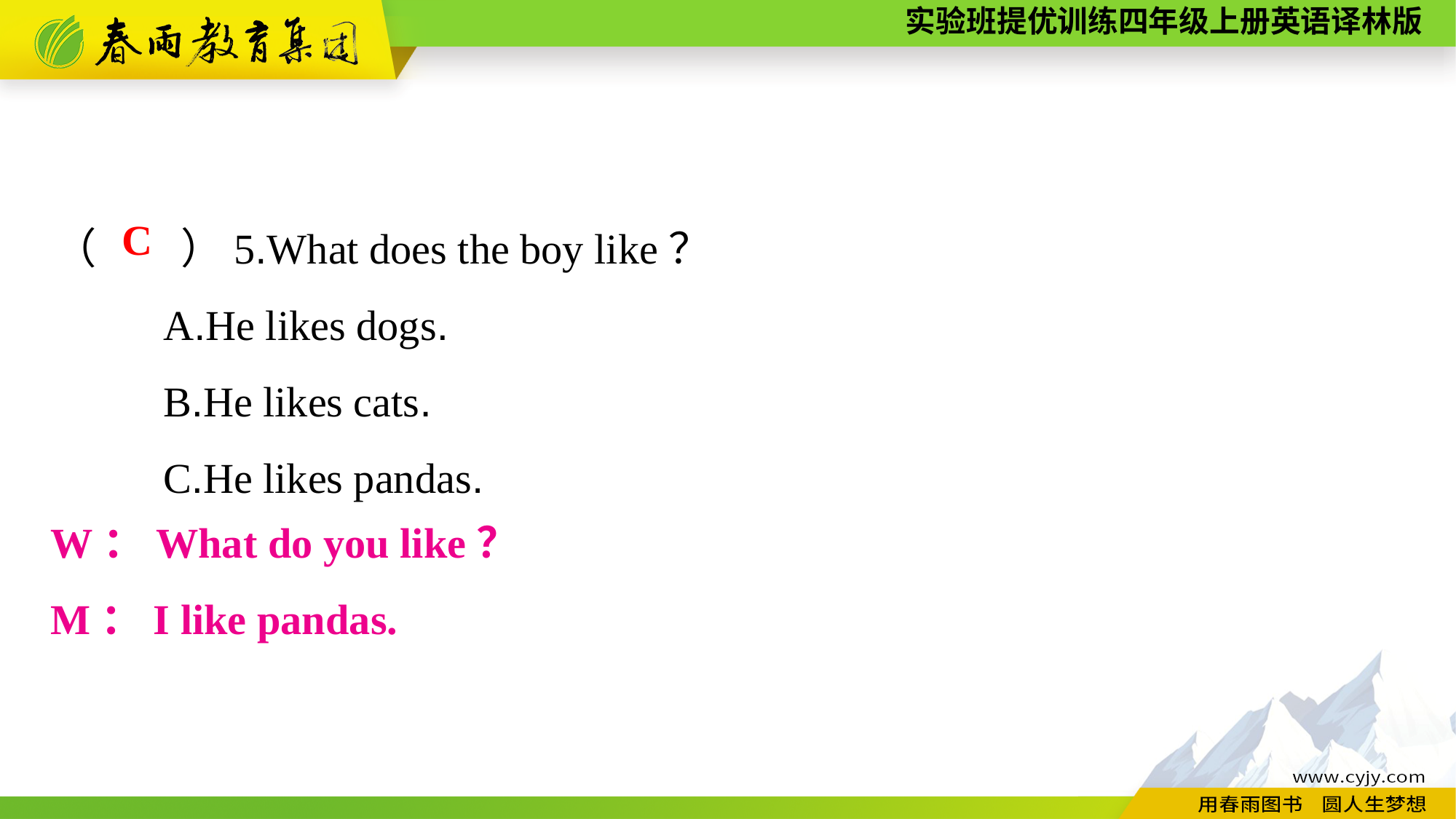

（　　）5.What does the boy like？
	A.He likes dogs.
	B.He likes cats.
	C.He likes pandas.
C
W：What do you like？
M：I like pandas.